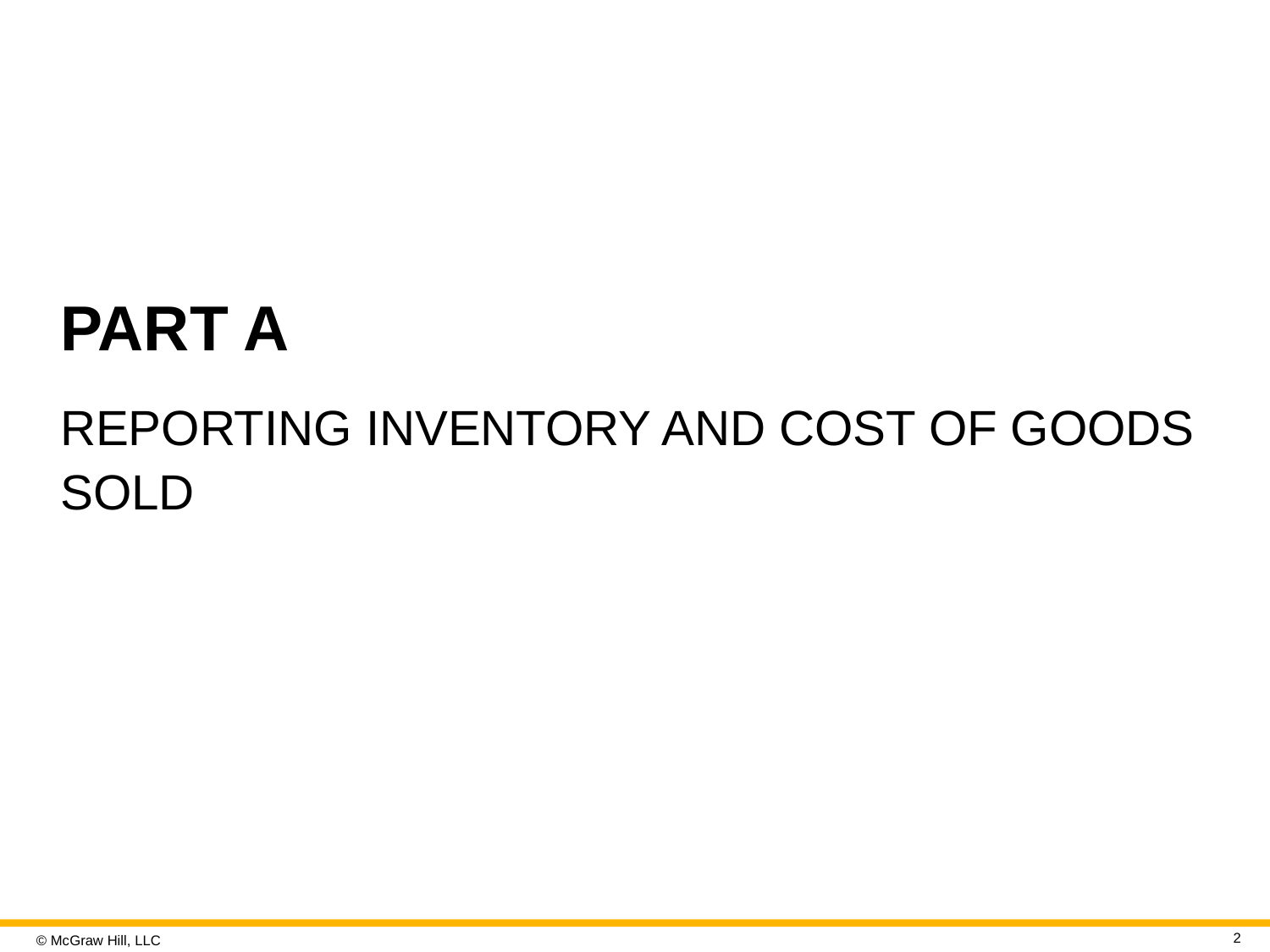

# PART A
REPORTING INVENTORY AND COST OF GOODS SOLD
2